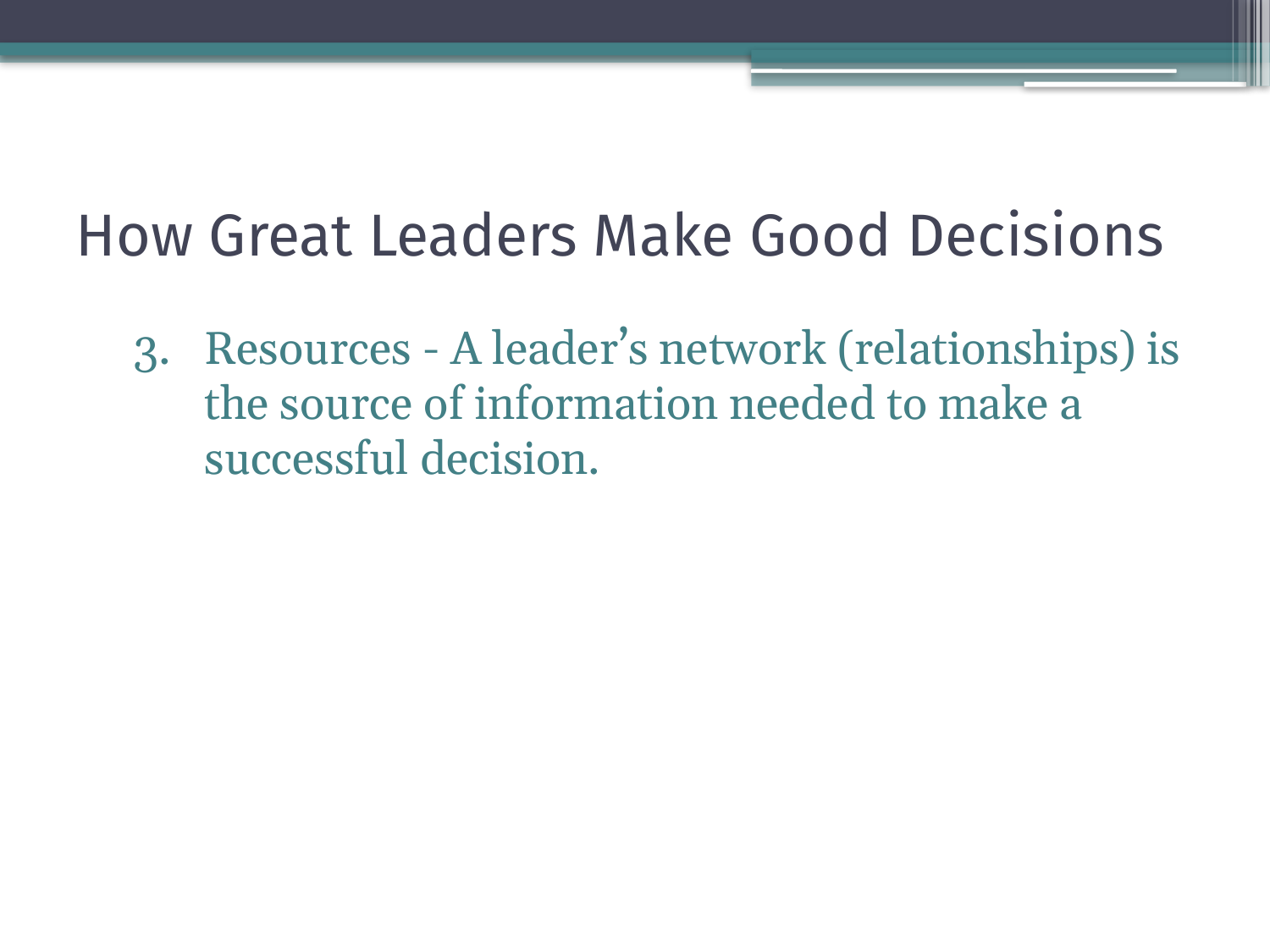

# How Great Leaders Make Good Decisions
Resources - A leader’s network (relationships) is the source of information needed to make a successful decision.